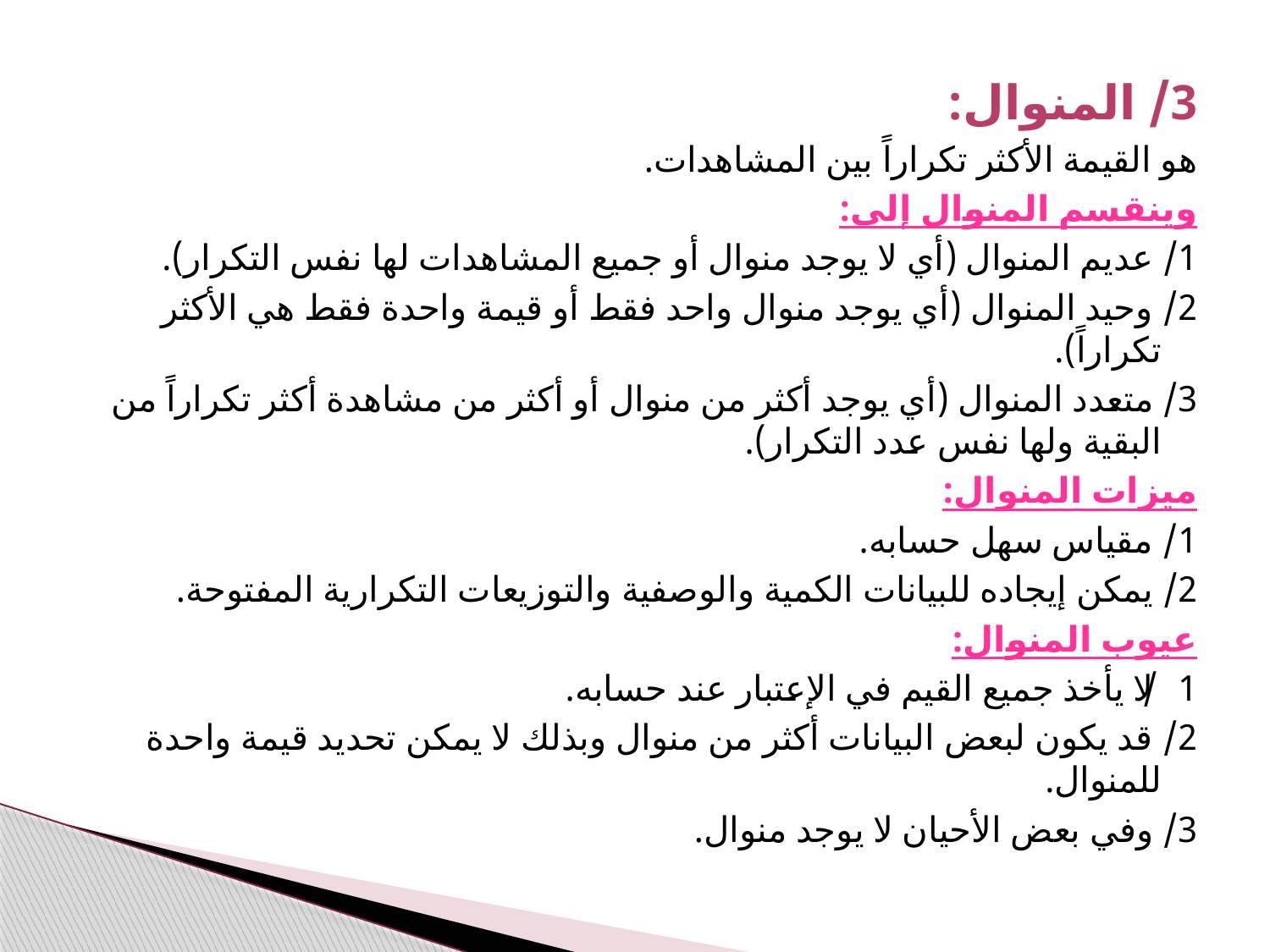

3/ المنوال:
هو القيمة الأكثر تكراراً بين المشاهدات.
وينقسم المنوال إلى:
1/ عديم المنوال (أي لا يوجد منوال أو جميع المشاهدات لها نفس التكرار).
2/ وحيد المنوال (أي يوجد منوال واحد فقط أو قيمة واحدة فقط هي الأكثر تكراراً).
3/ متعدد المنوال (أي يوجد أكثر من منوال أو أكثر من مشاهدة أكثر تكراراً من البقية ولها نفس عدد التكرار).
ميزات المنوال:
1/ مقياس سهل حسابه.
2/ يمكن إيجاده للبيانات الكمية والوصفية والتوزيعات التكرارية المفتوحة.
عيوب المنوال:
1/ لا يأخذ جميع القيم في الإعتبار عند حسابه.
2/ قد يكون لبعض البيانات أكثر من منوال وبذلك لا يمكن تحديد قيمة واحدة للمنوال.
3/ وفي بعض الأحيان لا يوجد منوال.